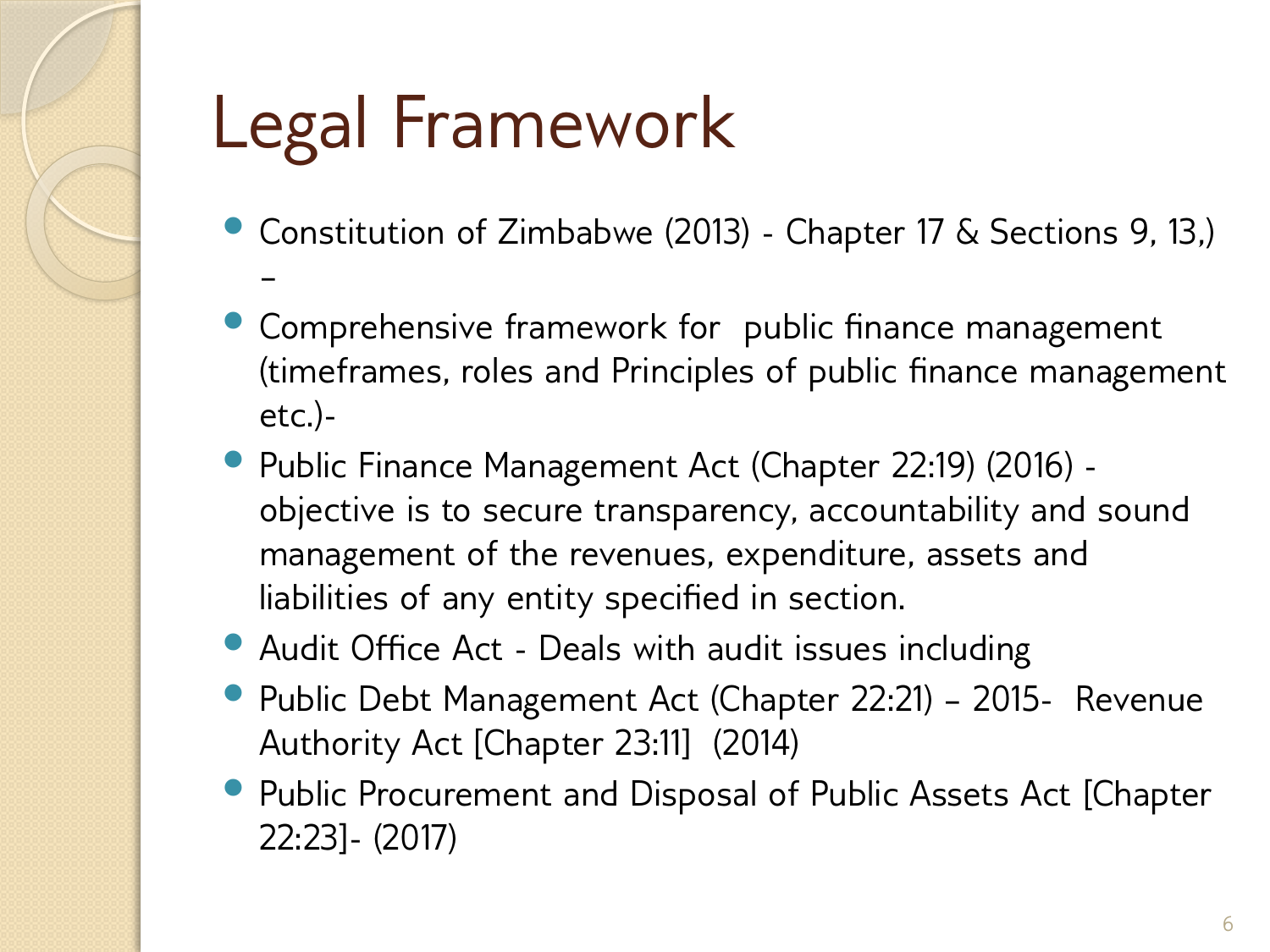

# Legal Framework
Constitution of Zimbabwe (2013) - Chapter 17 & Sections 9, 13,) –
Comprehensive framework for  public finance management (timeframes, roles and Principles of public finance management etc.)-
Public Finance Management Act (Chapter 22:19) (2016) - objective is to secure transparency, accountability and sound management of the revenues, expenditure, assets and liabilities of any entity specified in section.
Audit Office Act - Deals with audit issues including
Public Debt Management Act (Chapter 22:21) – 2015-  Revenue Authority Act [Chapter 23:11]  (2014)
Public Procurement and Disposal of Public Assets Act [Chapter 22:23]- (2017)

6